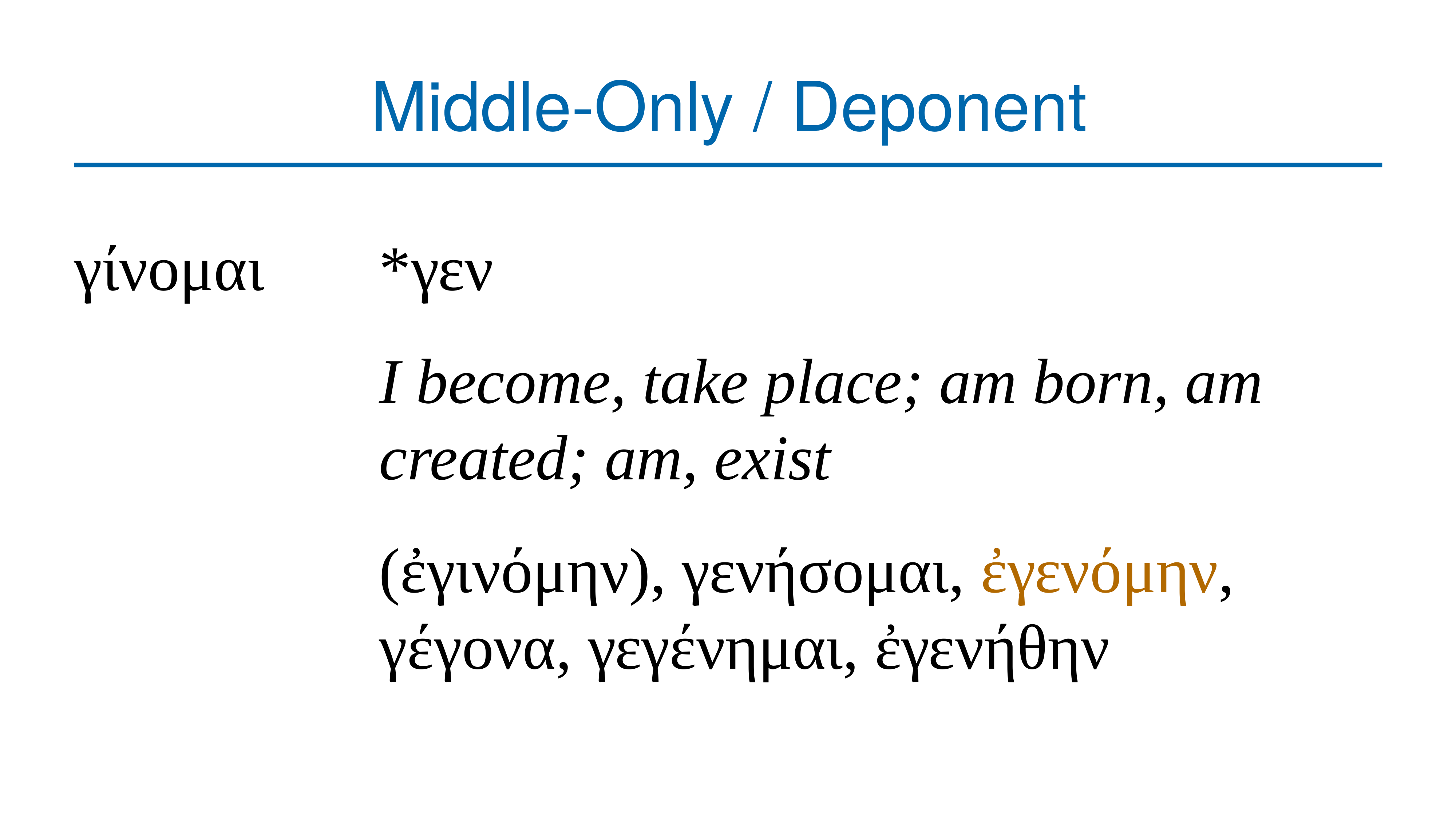

# Middle-Only / Deponent
γίνομαι	*γεν
	I become, take place; am born, am created; am, exist
	(ἐγινόμην), γενήσομαι, ἐγενόμην, γέγονα, γεγένημαι, ἐγενήθην